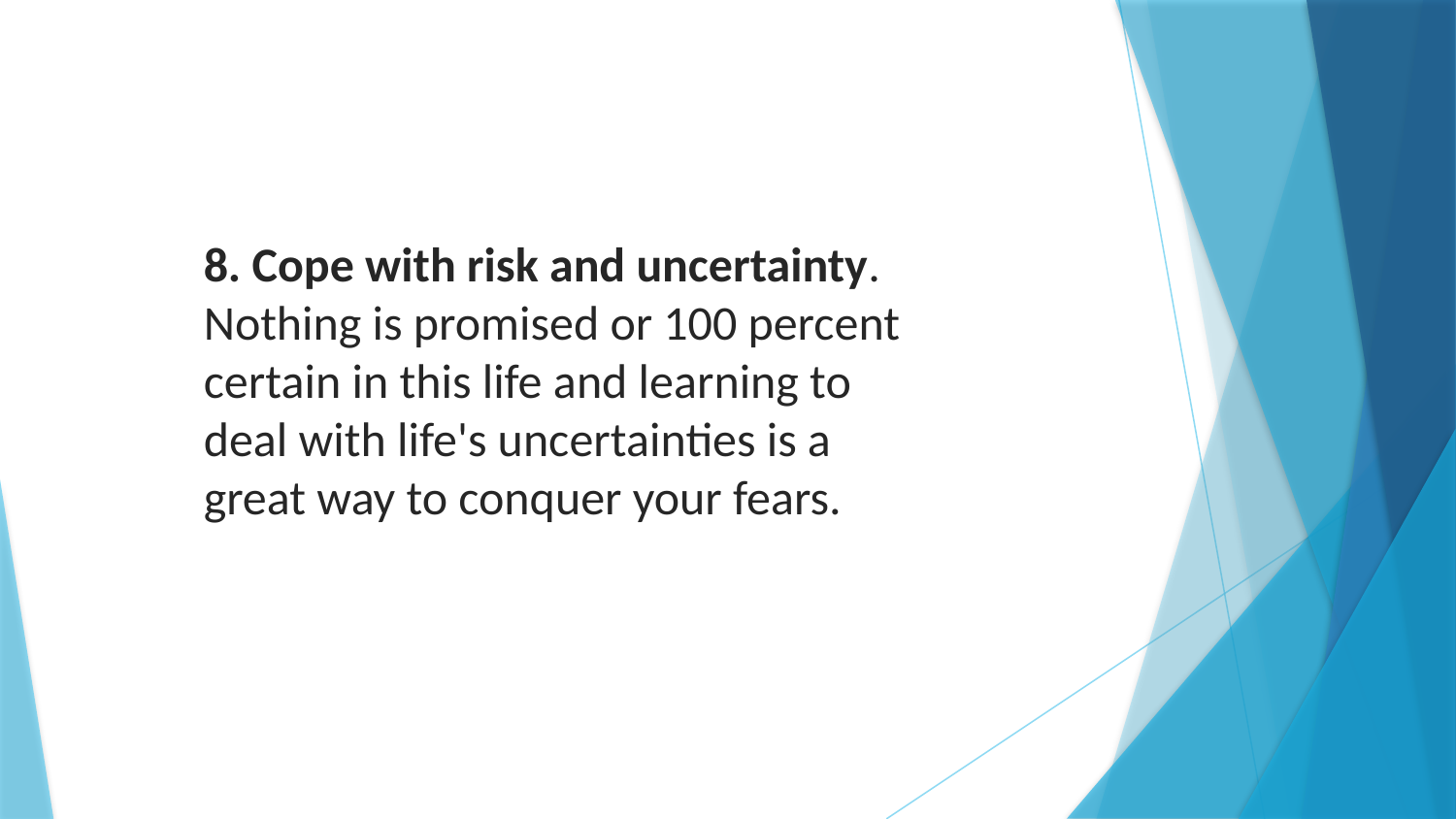

8. Cope with risk and uncertainty. Nothing is promised or 100 percent certain in this life and learning to deal with life's uncertainties is a great way to conquer your fears.